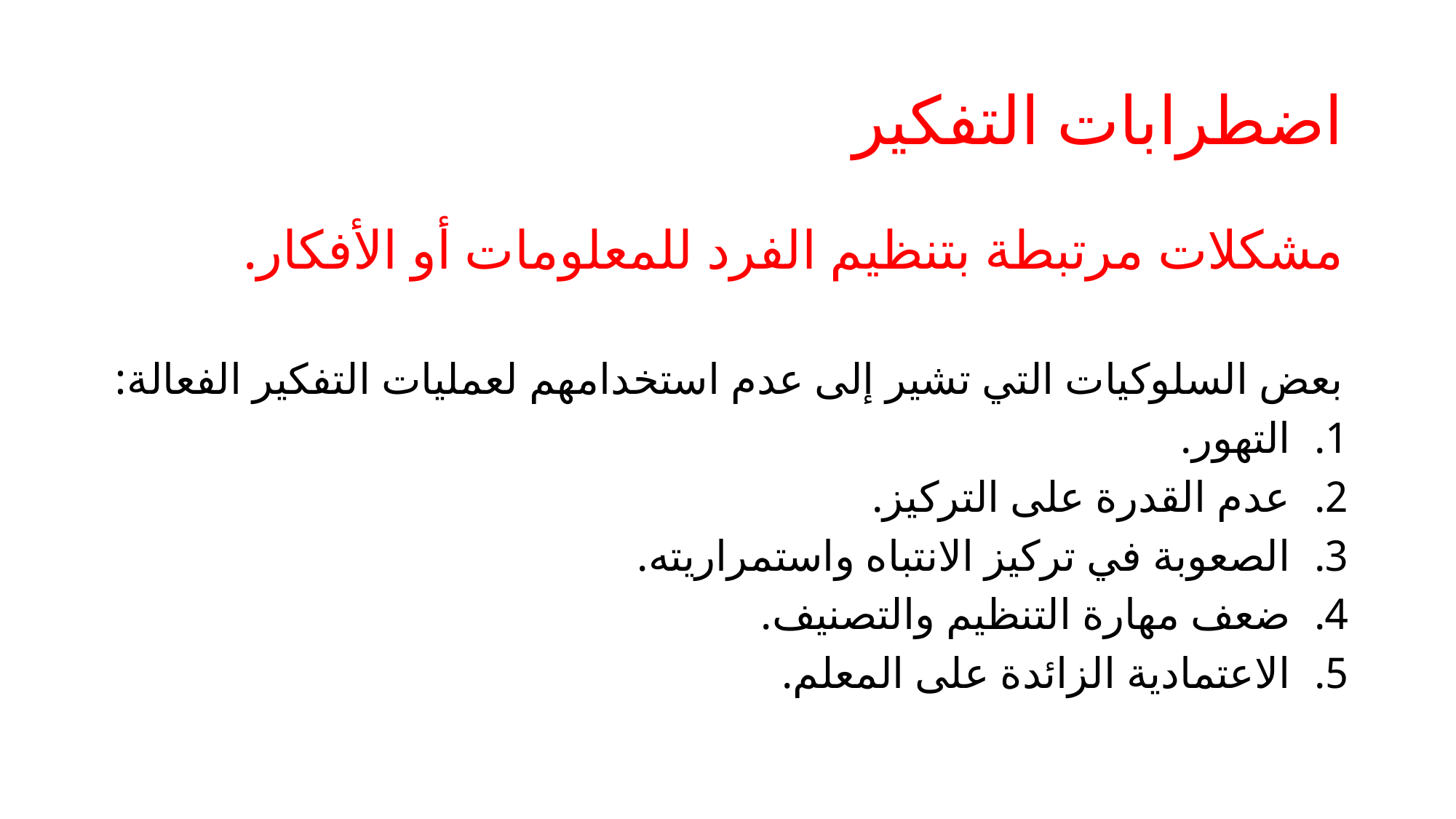

# اضطرابات التفكير
مشكلات مرتبطة بتنظيم الفرد للمعلومات أو الأفكار.

بعض السلوكيات التي تشير إلى عدم استخدامهم لعمليات التفكير الفعالة:
التهور.
عدم القدرة على التركيز.
الصعوبة في تركيز الانتباه واستمراريته.
ضعف مهارة التنظيم والتصنيف.
الاعتمادية الزائدة على المعلم.